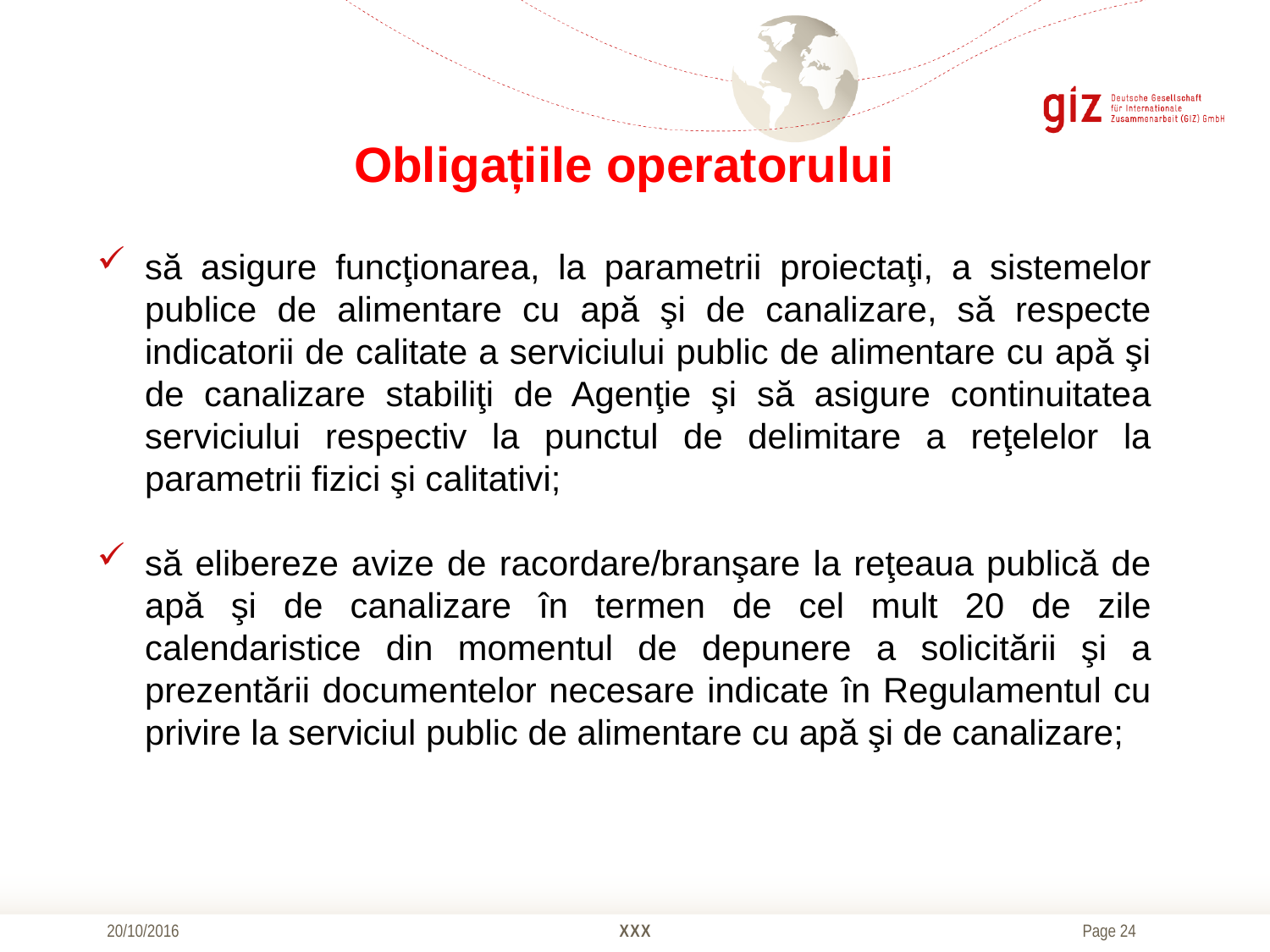

# Obligațiile operatorului
să asigure funcţionarea, la parametrii proiectaţi, a sistemelor publice de alimentare cu apă şi de canalizare, să respecte indicatorii de calitate a serviciului public de alimentare cu apă şi de canalizare stabiliţi de Agenţie şi să asigure continuitatea serviciului respectiv la punctul de delimitare a reţelelor la parametrii fizici şi calitativi;

să elibereze avize de racordare/branşare la reţeaua publică de apă şi de canalizare în termen de cel mult 20 de zile calendaristice din momentul de depunere a solicitării şi a prezentării documentelor necesare indicate în Regulamentul cu privire la serviciul public de alimentare cu apă şi de canalizare;
20/10/2016
XXX